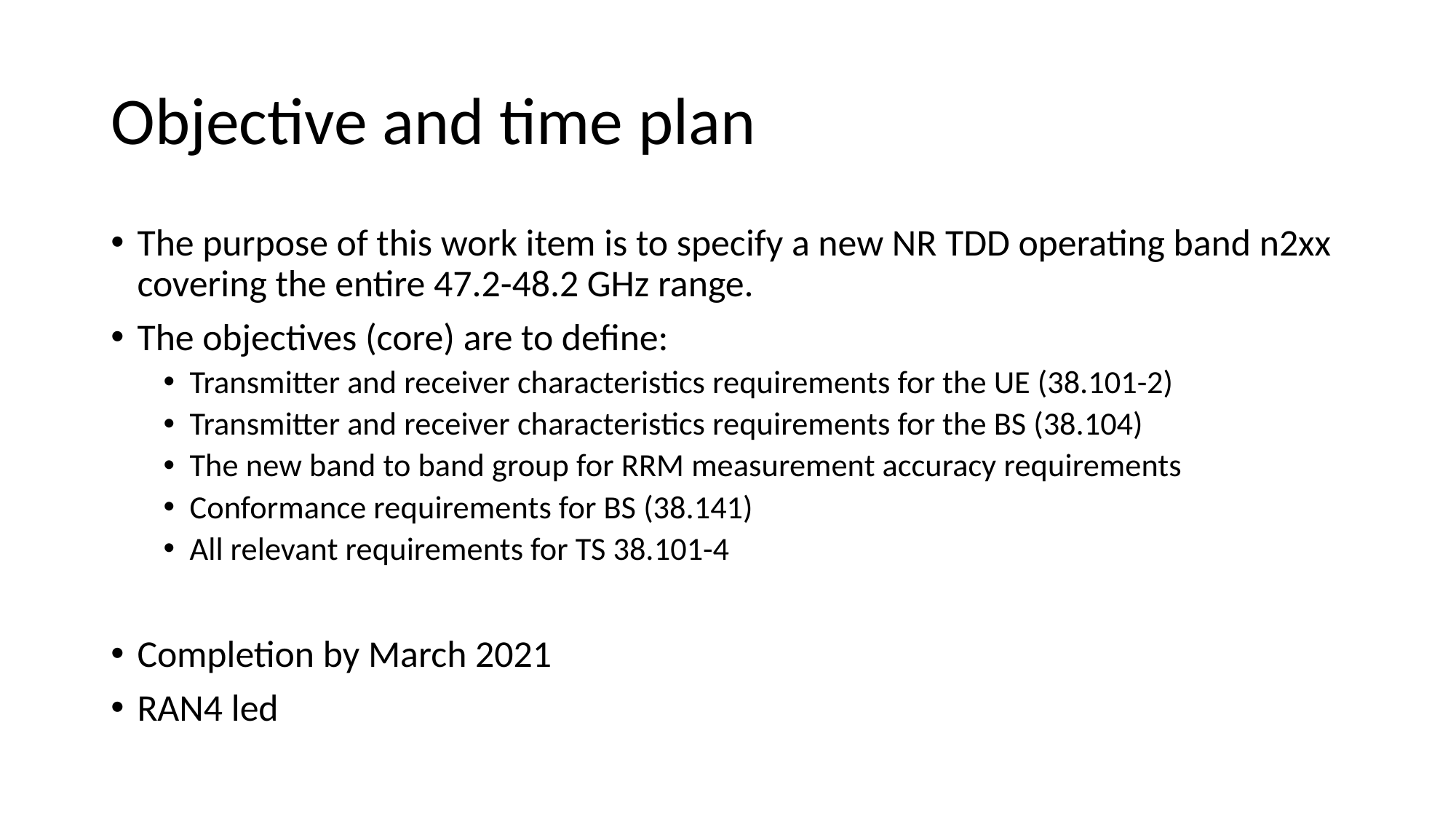

# Objective and time plan
The purpose of this work item is to specify a new NR TDD operating band n2xx covering the entire 47.2-48.2 GHz range.
The objectives (core) are to define:
Transmitter and receiver characteristics requirements for the UE (38.101-2)
Transmitter and receiver characteristics requirements for the BS (38.104)
The new band to band group for RRM measurement accuracy requirements
Conformance requirements for BS (38.141)
All relevant requirements for TS 38.101-4

Completion by March 2021
RAN4 led